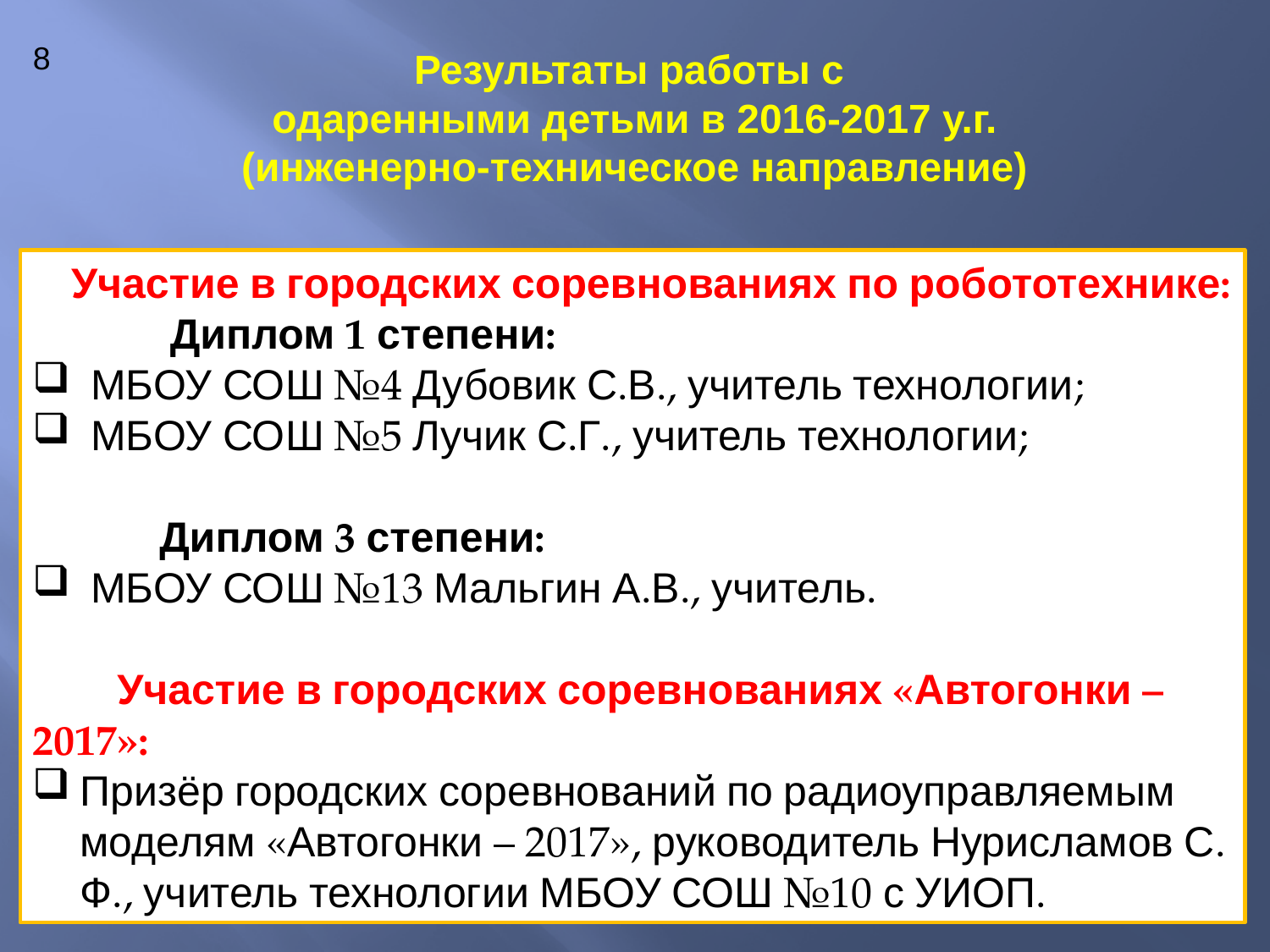

8
# Результаты работы с одаренными детьми в 2016-2017 у.г. (инженерно-техническое направление)
    Участие в городских соревнованиях по робототехнике:
             Диплом 1 степени:
 МБОУ СОШ №4 Дубовик С.В., учитель технологии;
 МБОУ СОШ №5 Лучик С.Г., учитель технологии;

            Диплом 3 степени:
 МБОУ СОШ №13 Мальгин А.В., учитель.

        Участие в городских соревнованиях «Автогонки – 2017»:
Призёр городских соревнований по радиоуправляемым моделям «Автогонки – 2017», руководитель Нурисламов С. Ф., учитель технологии МБОУ СОШ №10 с УИОП.